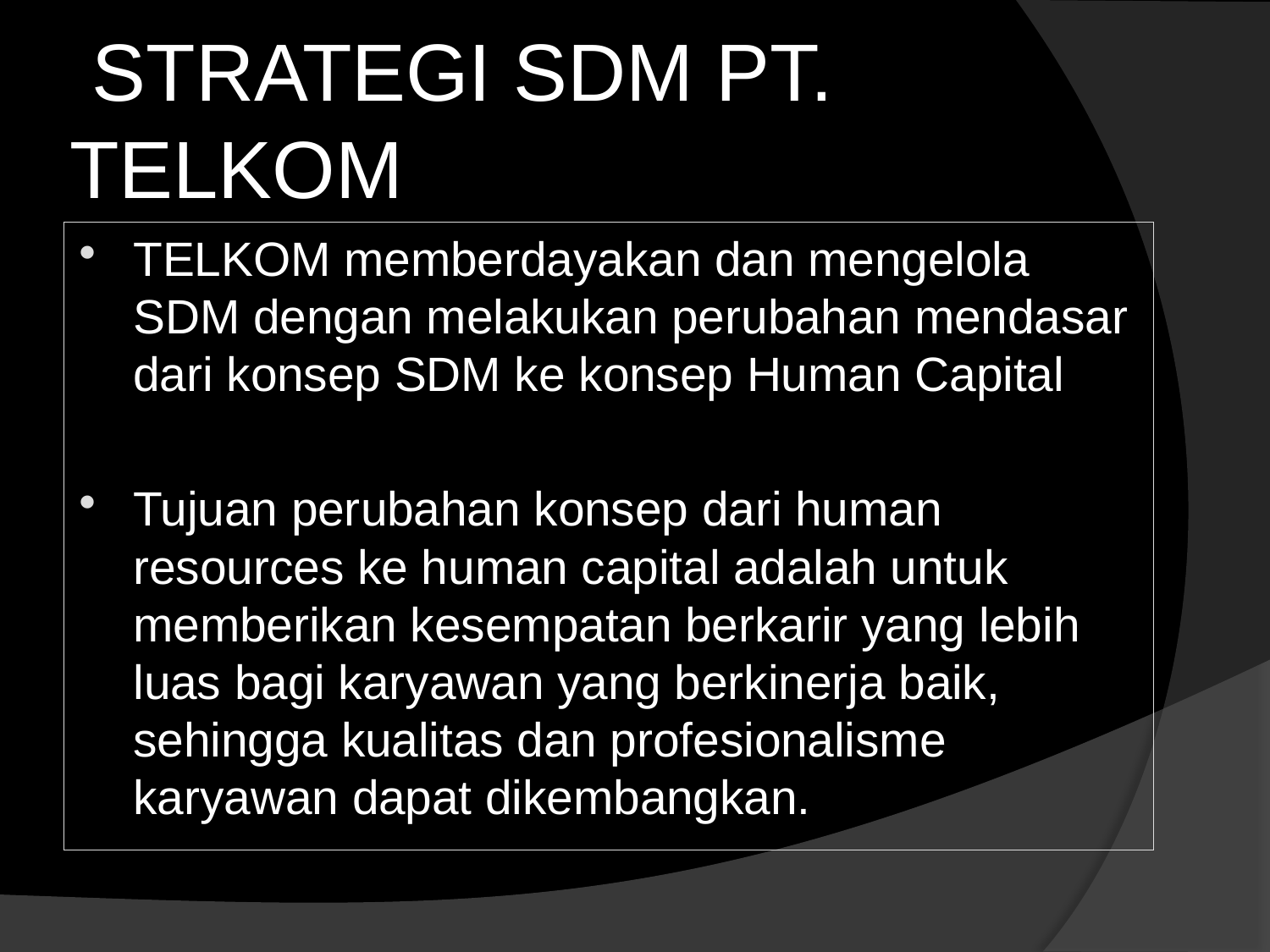

# STRATEGI SDM PT. TELKOM
TELKOM memberdayakan dan mengelola SDM dengan melakukan perubahan mendasar dari konsep SDM ke konsep Human Capital

Tujuan perubahan konsep dari human resources ke human capital adalah untuk memberikan kesempatan berkarir yang lebih luas bagi karyawan yang berkinerja baik, sehingga kualitas dan profesionalisme karyawan dapat dikembangkan.